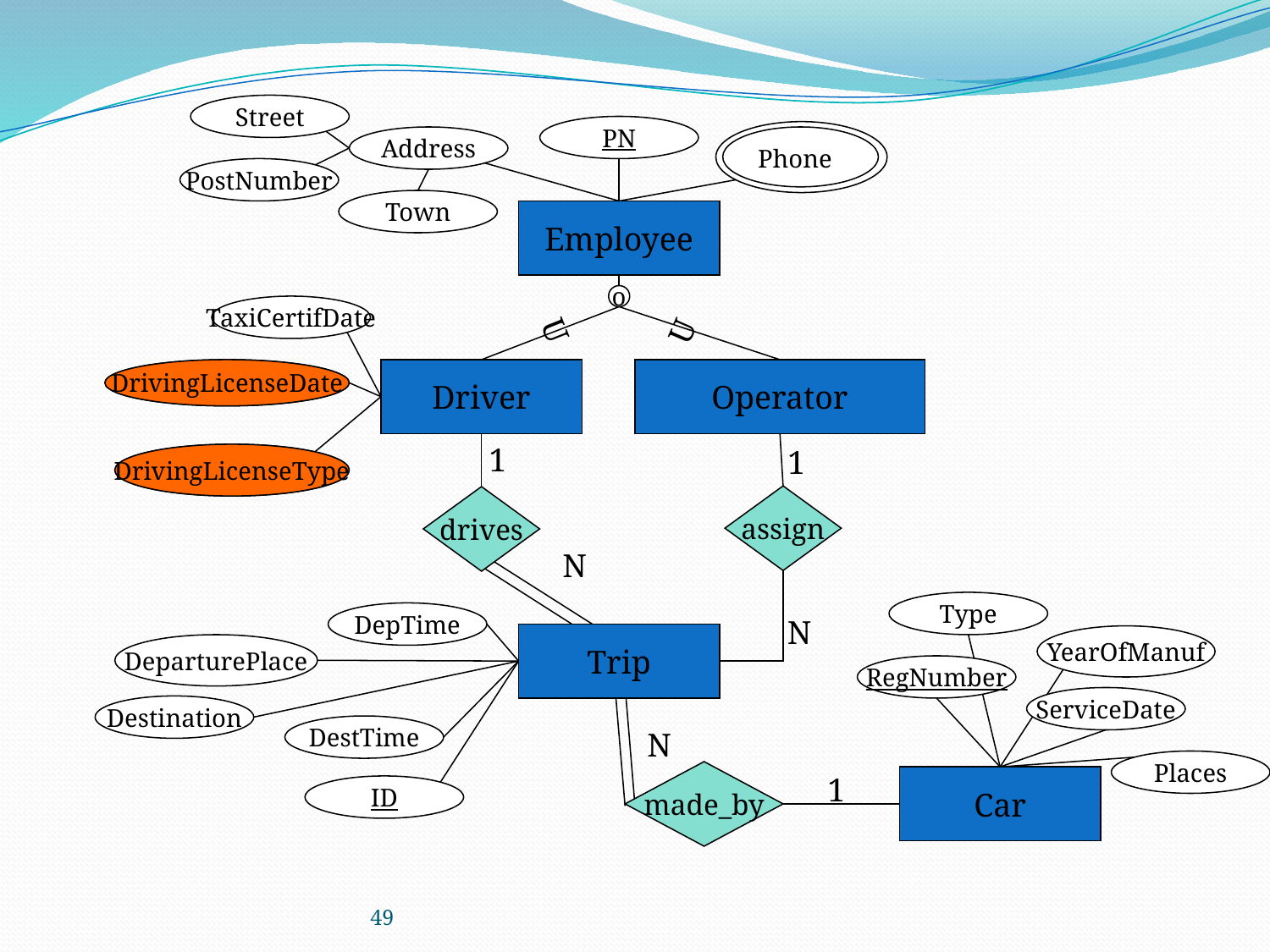

Street
PN

Address

Phone
PostNumber
Town
Employee
o
TaxiCertifDate
U
U
DrivingLicenseDate
DrivingLicenseDate
Driver
Operator
1
1
DrivingLicenseType
DrivingLicenseType
assign
drives
N

Type
DepTime
N
Trip
YearOfManuf
DeparturePlace
RegNumber

ServiceDate
Destination
DestTime
N
Places
made_by
1
Car
ID
49